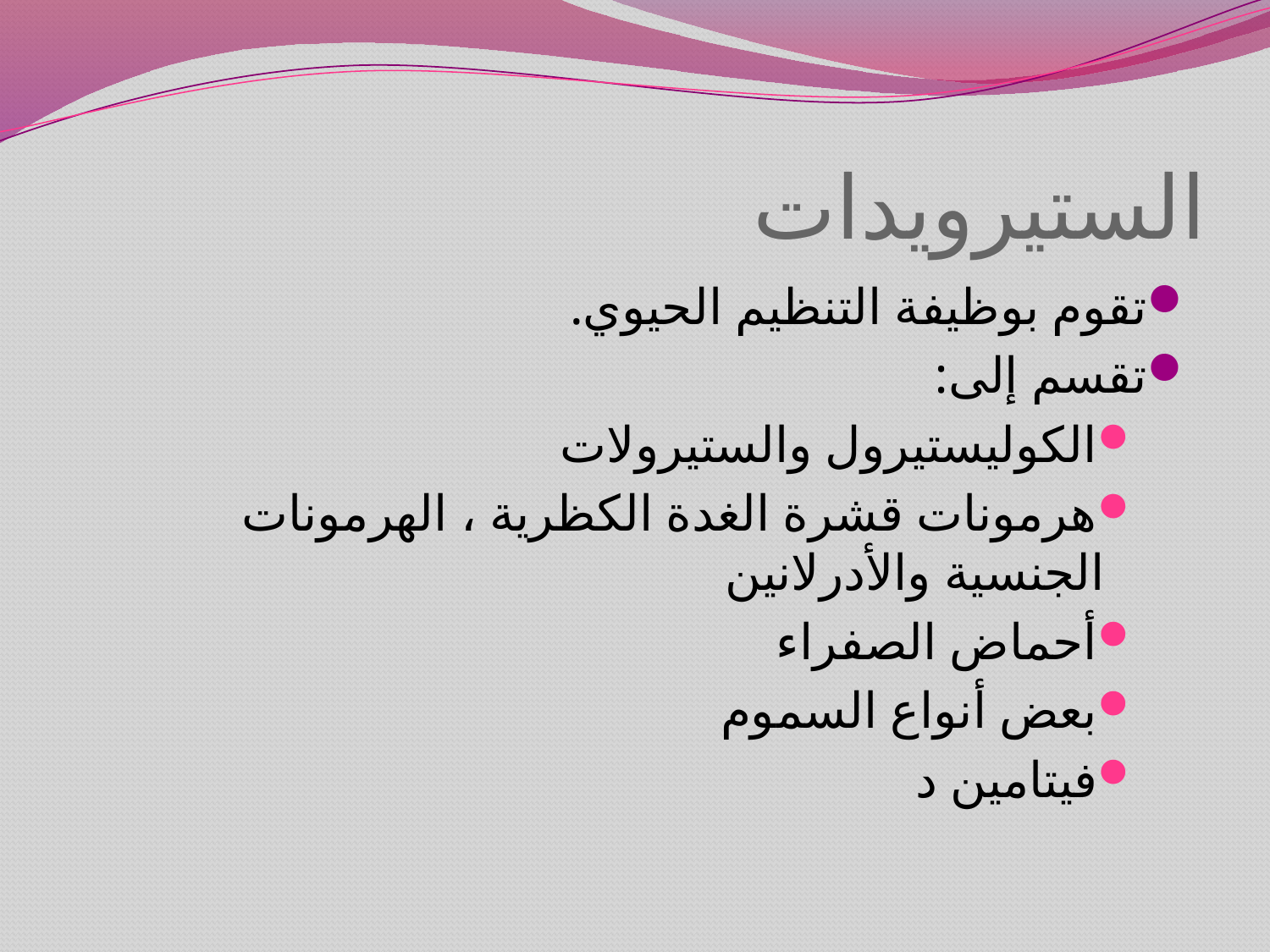

# الستيرويدات
تقوم بوظيفة التنظيم الحيوي.
تقسم إلى:
الكوليستيرول والستيرولات
هرمونات قشرة الغدة الكظرية ، الهرمونات الجنسية والأدرلانين
أحماض الصفراء
بعض أنواع السموم
فيتامين د